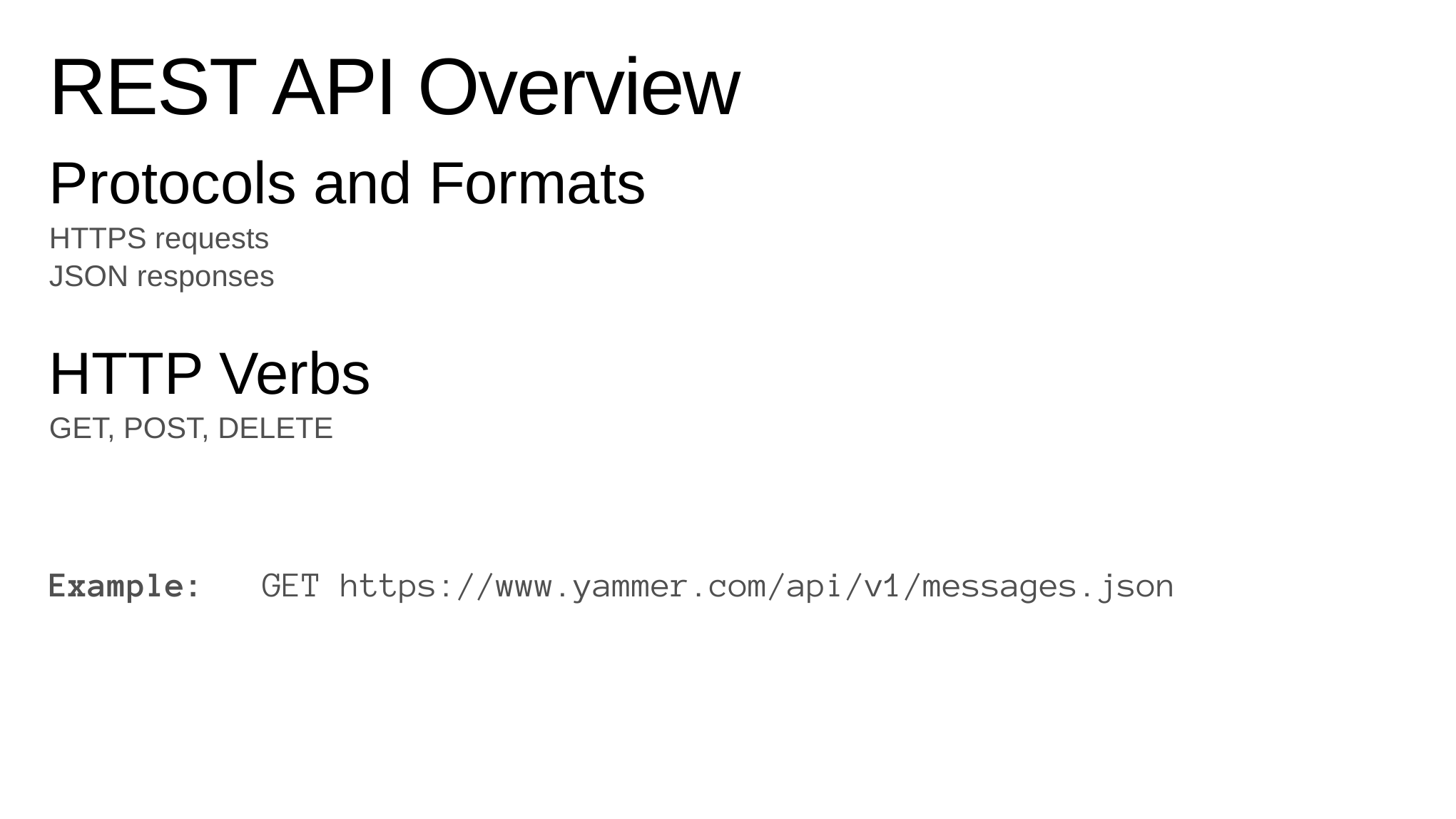

# REST API Overview
Protocols and Formats
HTTPS requests
JSON responses

HTTP Verbs
GET, POST, DELETE

Example:   GET https://www.yammer.com/api/v1/messages.json